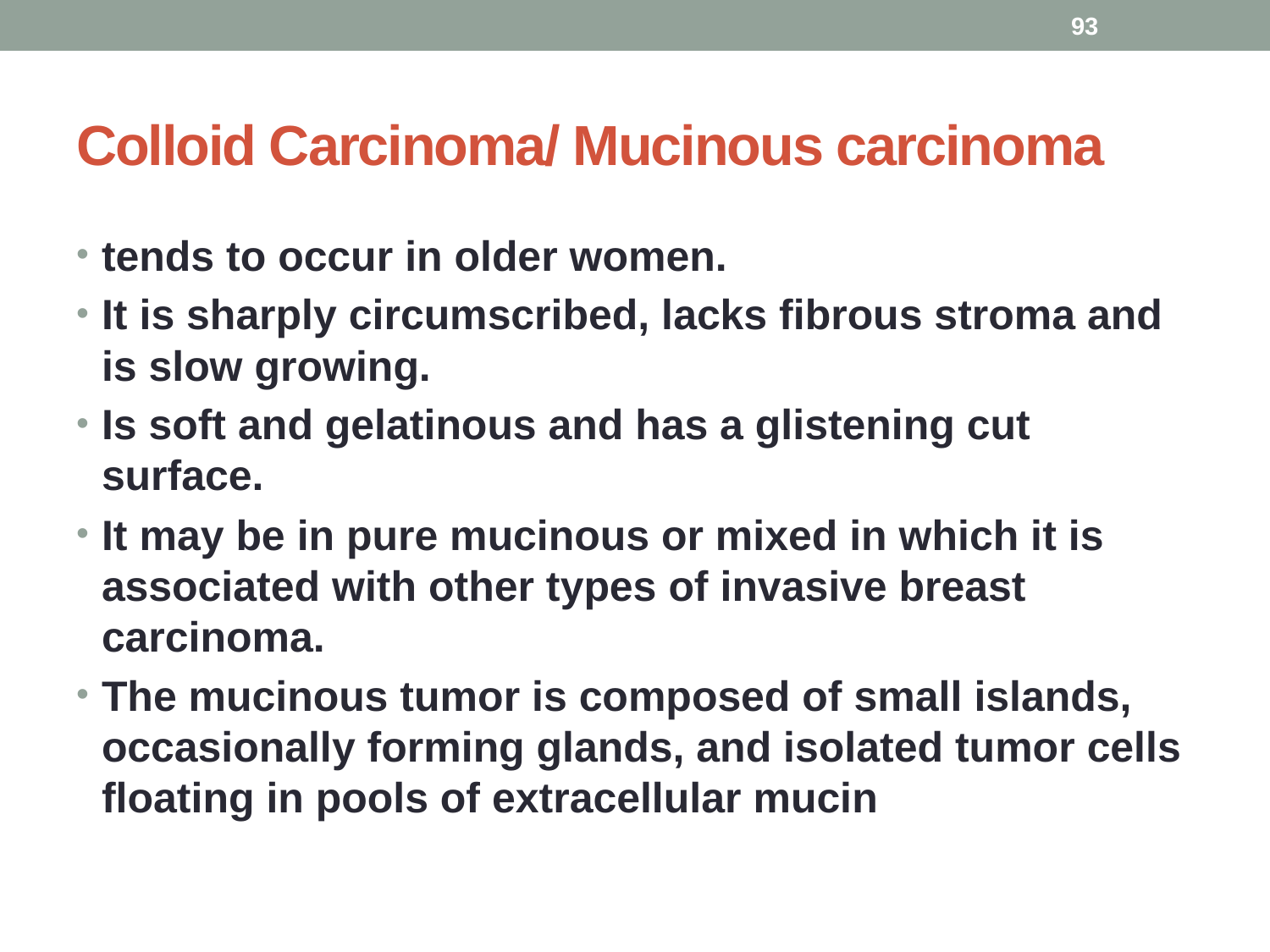

93
# Colloid Carcinoma/ Mucinous carcinoma
tends to occur in older women.
It is sharply circumscribed, lacks fibrous stroma and is slow growing.
Is soft and gelatinous and has a glistening cut surface.
It may be in pure mucinous or mixed in which it is associated with other types of invasive breast carcinoma.
The mucinous tumor is composed of small islands, occasionally forming glands, and isolated tumor cells floating in pools of extracellular mucin